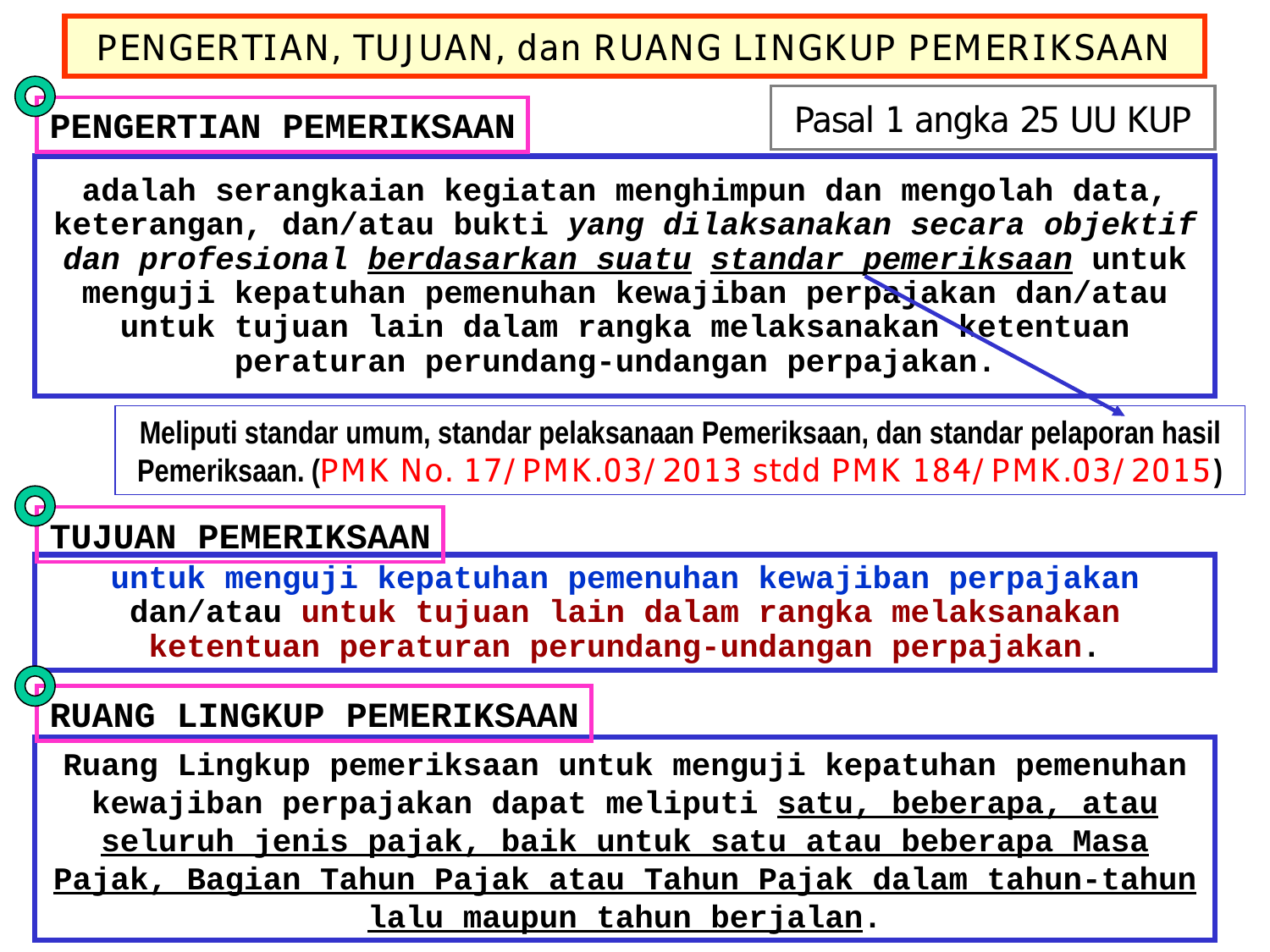

# PENGERTIAN, TUJUAN, dan RUANG LINGKUP PEMERIKSAAN

Pasal 1 angka 25 UU KUP
PENGERTIAN PEMERIKSAAN
adalah serangkaian kegiatan menghimpun dan mengolah data, keterangan, dan/atau bukti yang dilaksanakan secara objektif dan profesional berdasarkan suatu standar pemeriksaan untuk menguji kepatuhan pemenuhan kewajiban perpajakan dan/atau untuk tujuan lain dalam rangka melaksanakan ketentuan peraturan perundang-undangan perpajakan.

Meliputi standar umum, standar pelaksanaan Pemeriksaan, dan standar pelaporan hasil Pemeriksaan. (PMK No. 17/PMK.03/2013 stdd PMK 184/PMK.03/2015)

TUJUAN PEMERIKSAAN
untuk menguji kepatuhan pemenuhan kewajiban perpajakan dan/atau untuk tujuan lain dalam rangka melaksanakan ketentuan peraturan perundang-undangan perpajakan.

RUANG LINGKUP PEMERIKSAAN
Ruang Lingkup pemeriksaan untuk menguji kepatuhan pemenuhan kewajiban perpajakan dapat meliputi satu, beberapa, atau seluruh jenis pajak, baik untuk satu atau beberapa Masa Pajak, Bagian Tahun Pajak atau Tahun Pajak dalam tahun-tahun lalu maupun tahun berjalan.